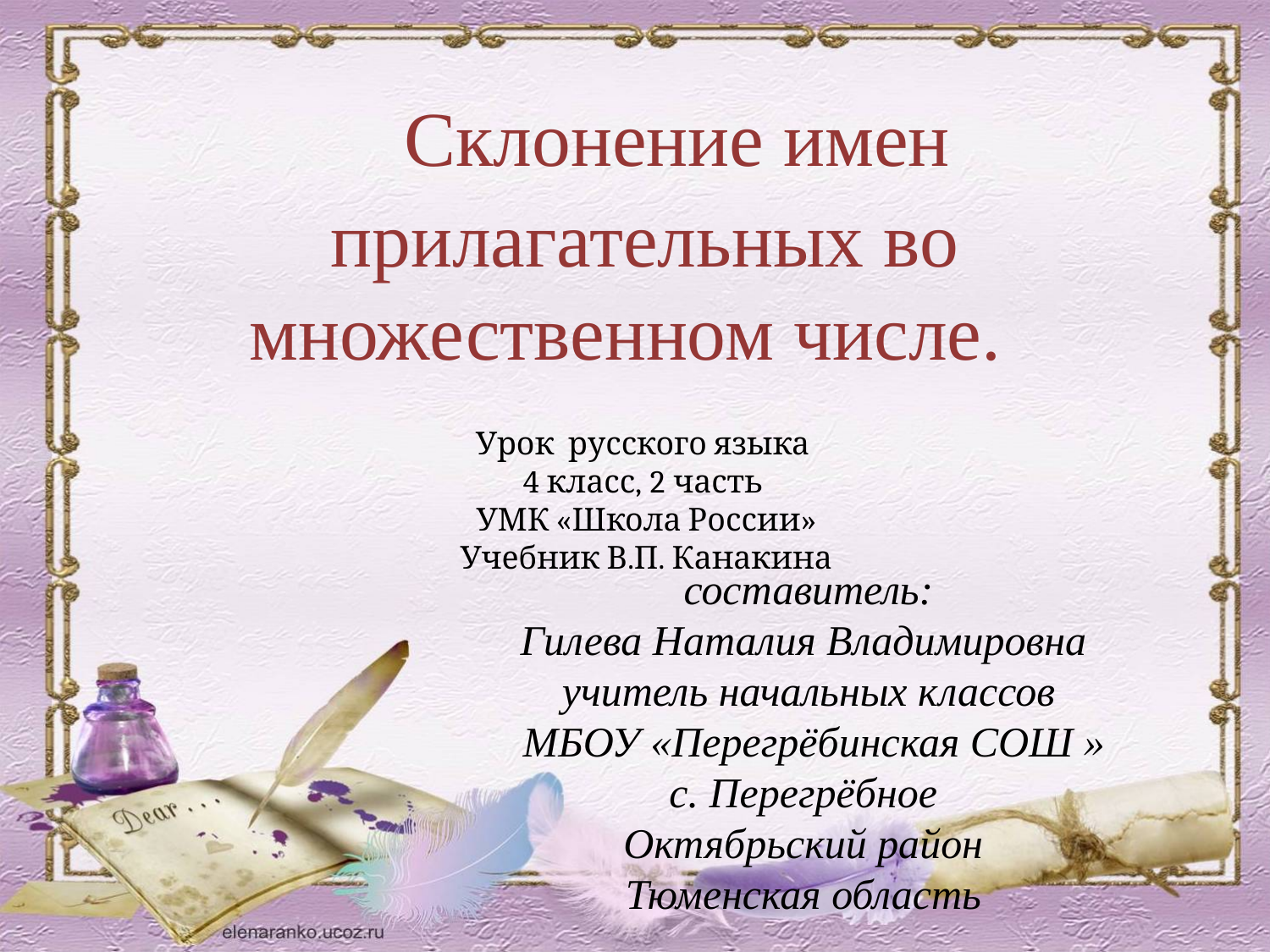

Склонение имен прилагательных во множественном числе.
Урок  русского языка
4 класс, 2 часть
УМК «Школа России»
Учебник В.П. Канакина
 составитель:
Гилева Наталия Владимировна
учитель начальных классов
 МБОУ «Перегрёбинская СОШ »
с. Перегрёбное
Октябрьский район
Тюменская область